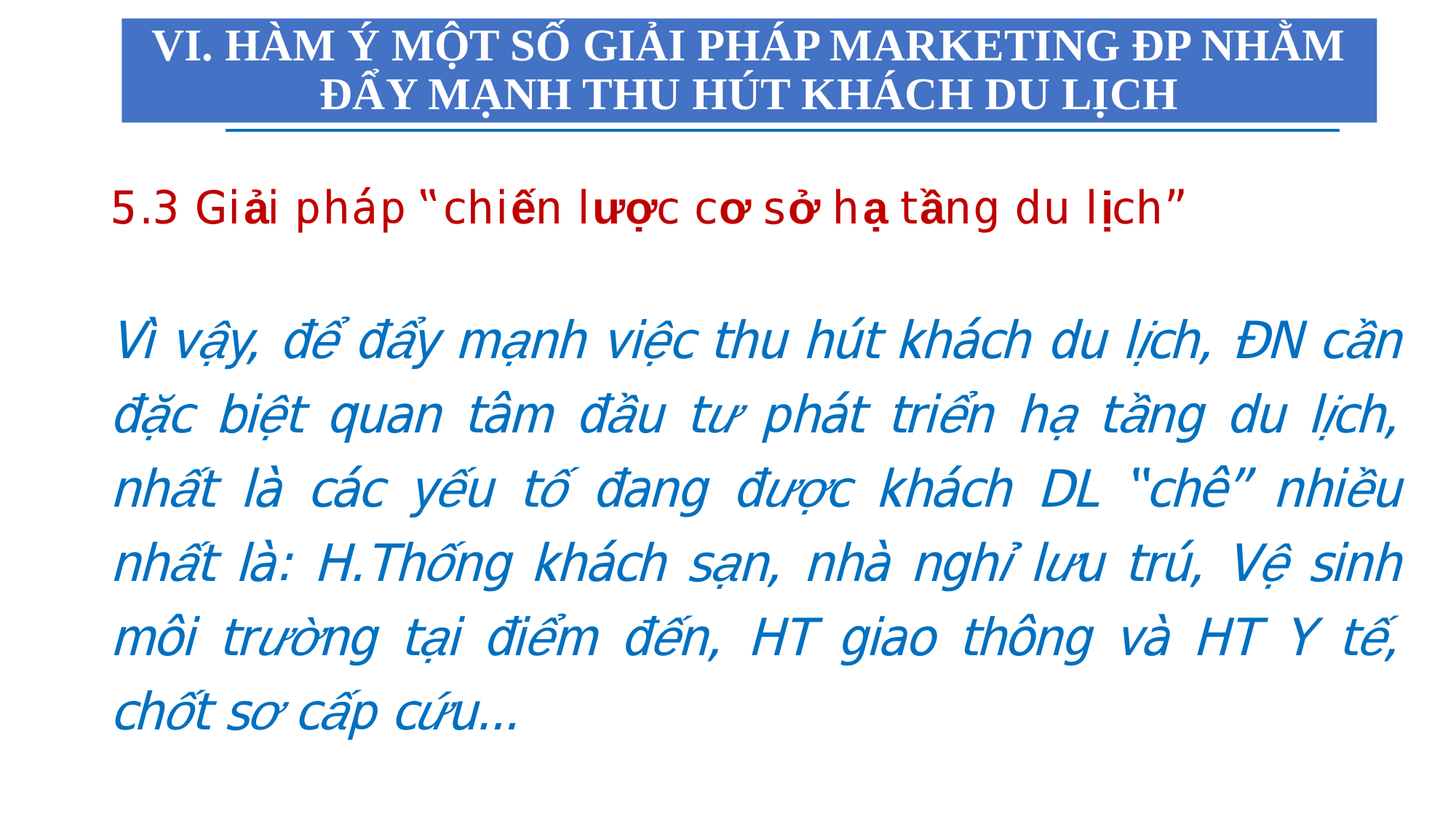

# VI. HÀM Ý MỘT SỐ GIẢI PHÁP MARKETING ĐP NHẰM ĐẨY MẠNH THU HÚT KHÁCH DU LỊCH

5.3 Giải pháp “chiến lược cơ sở hạ tầng du lịch”

Vì vậy, để đẩy mạnh việc thu hút khách du lịch, ĐN cần đặc biệt quan tâm đầu tư phát triển hạ tầng du lịch, nhất là các yếu tố đang được khách DL “chê” nhiều nhất là: H.Thống khách sạn, nhà nghỉ lưu trú, Vệ sinh môi trường tại điểm đến, HT giao thông và HT Y tế, chốt sơ cấp cứu…

%